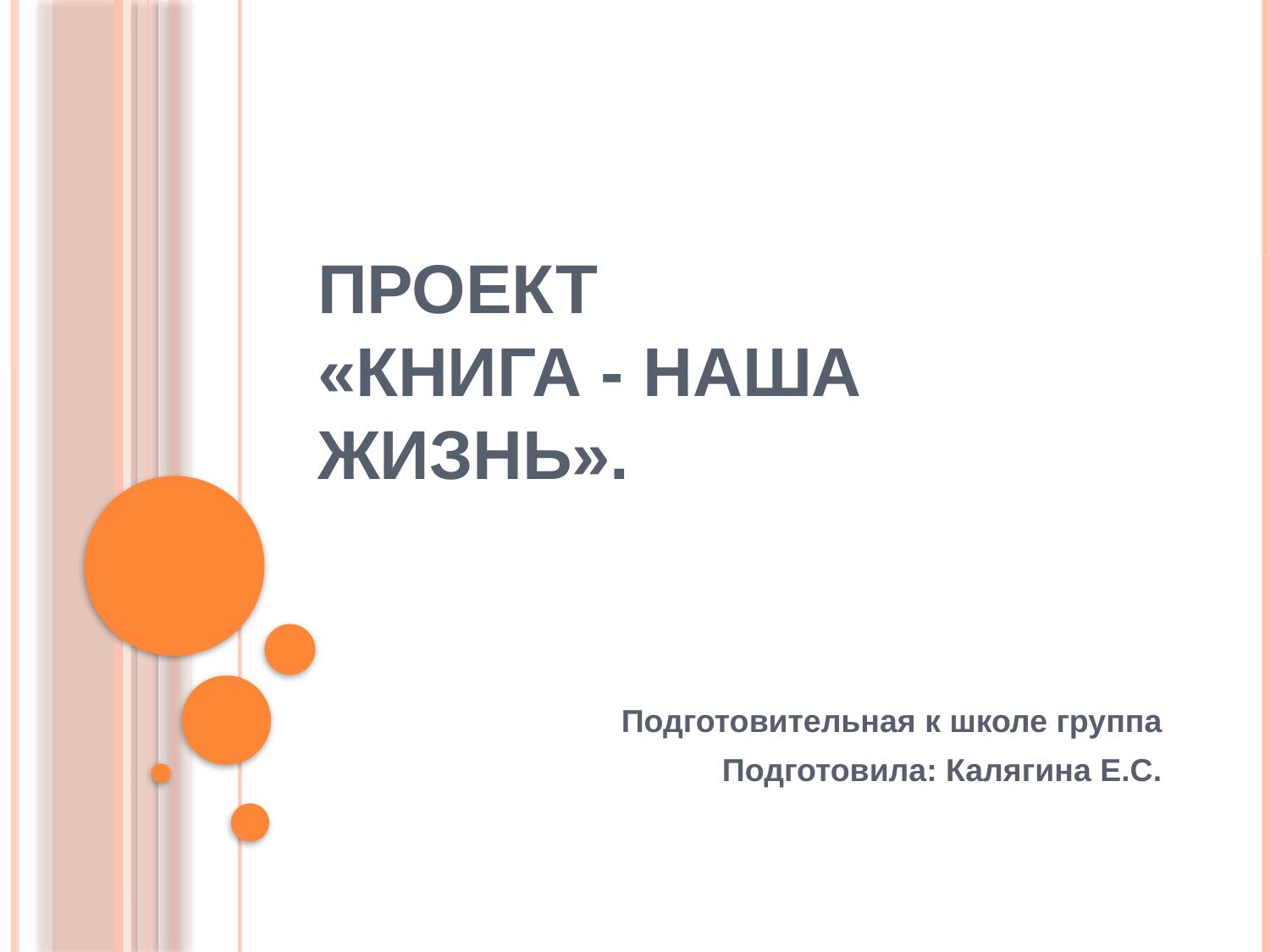

# Проект «Книга - наша жизнь».
Подготовительная к школе группа
Подготовила: Калягина Е.С.